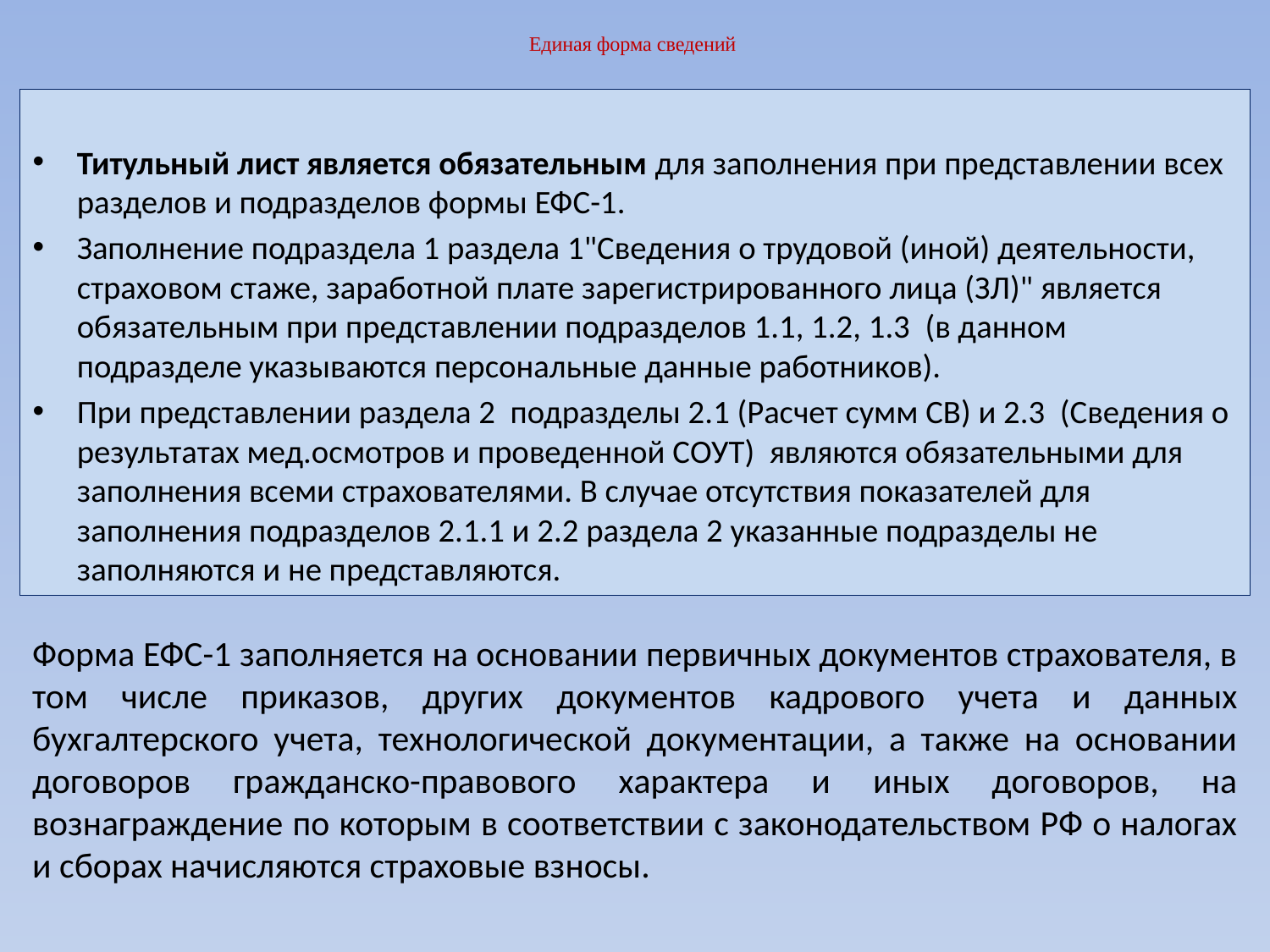

# Единая форма сведений

Титульный лист является обязательным для заполнения при представлении всех разделов и подразделов формы ЕФС-1.
Заполнение подраздела 1 раздела 1"Сведения о трудовой (иной) деятельности, страховом стаже, заработной плате зарегистрированного лица (ЗЛ)" является обязательным при представлении подразделов 1.1, 1.2, 1.3  (в данном подразделе указываются персональные данные работников).
При представлении раздела 2  подразделы 2.1 (Расчет сумм СВ) и 2.3  (Сведения о результатах мед.осмотров и проведенной СОУТ)  являются обязательными для заполнения всеми страхователями. В случае отсутствия показателей для заполнения подразделов 2.1.1 и 2.2 раздела 2 указанные подразделы не заполняются и не представляются.

Форма ЕФС-1 заполняется на основании первичных документов страхователя, в том числе приказов, других документов кадрового учета и данных бухгалтерского учета, технологической документации, а также на основании договоров гражданско-правового характера и иных договоров, на вознаграждение по которым в соответствии с законодательством РФ о налогах и сборах начисляются страховые взносы.